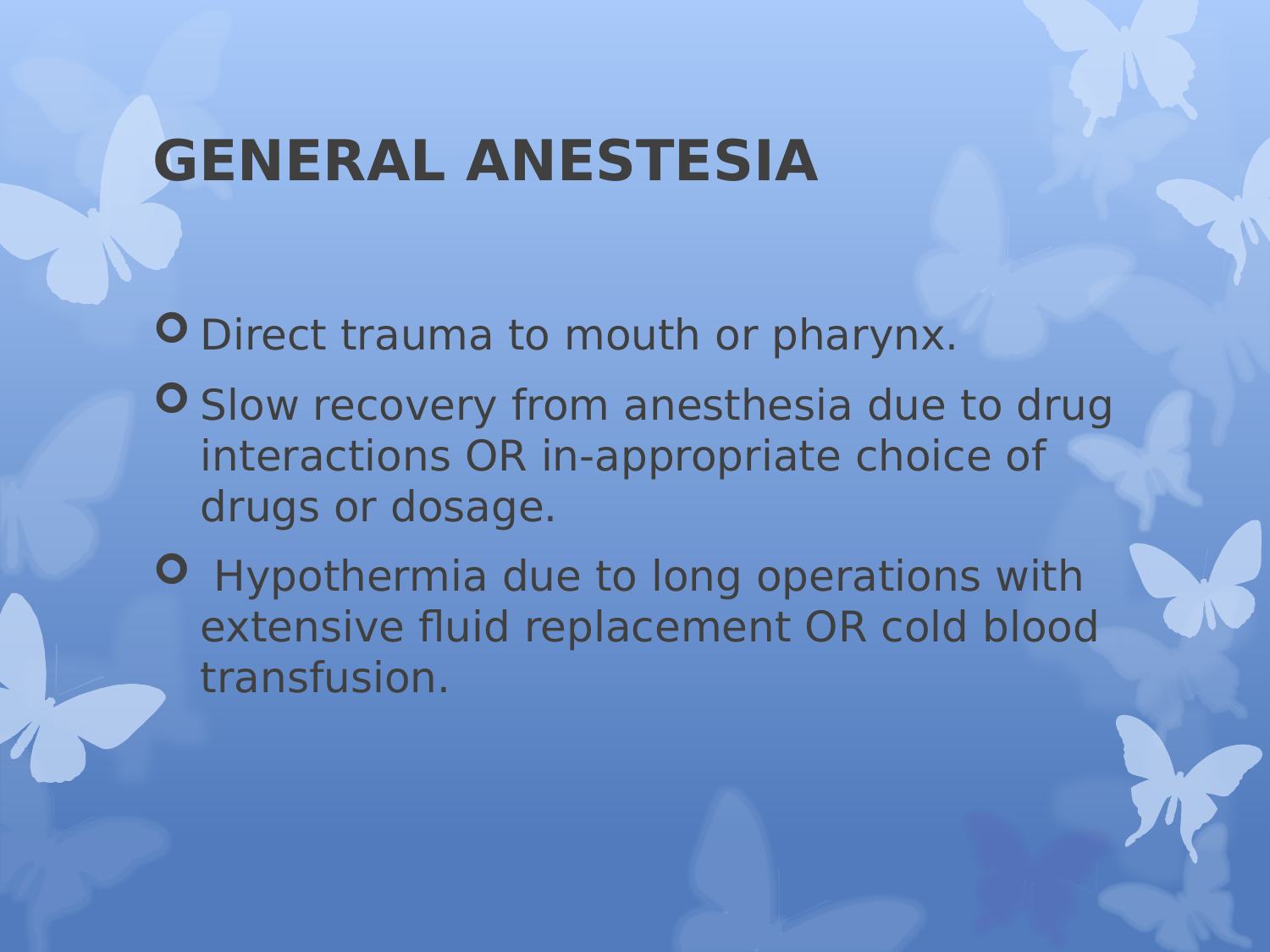

# GENERAL ANESTESIA
Direct trauma to mouth or pharynx.
Slow recovery from anesthesia due to drug interactions OR in-appropriate choice of drugs or dosage.
 Hypothermia due to long operations with extensive fluid replacement OR cold blood transfusion.